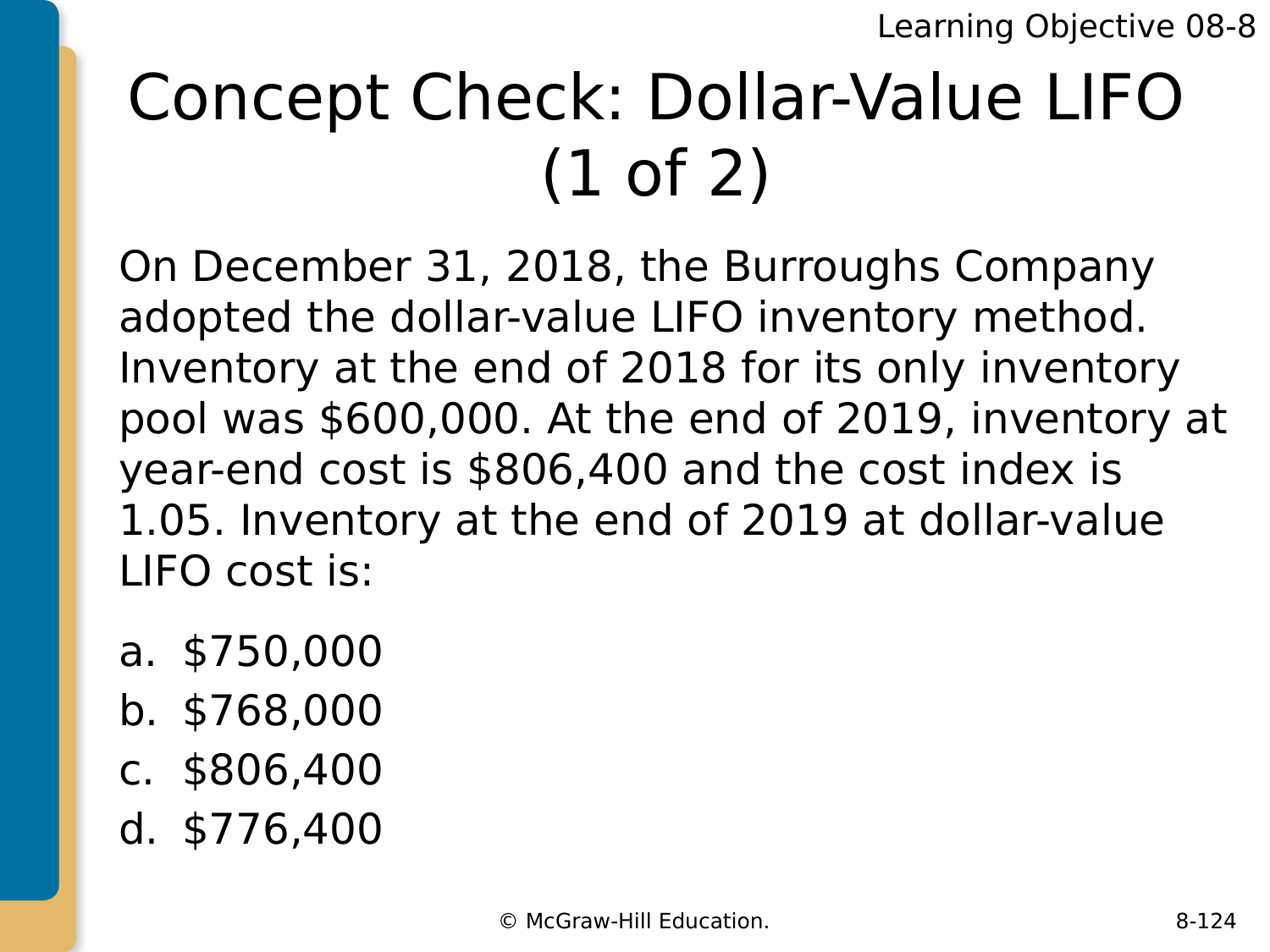

Learning Objective 08-8
# Concept Check: Dollar-Value LIFO (1 of 2)
On December 31, 2018, the Burroughs Company adopted the dollar-value LIFO inventory method. Inventory at the end of 2018 for its only inventory pool was $600,000. At the end of 2019, inventory at year-end cost is $806,400 and the cost index is 1.05. Inventory at the end of 2019 at dollar-value LIFO cost is:
$750,000
$768,000
$806,400
$776,400